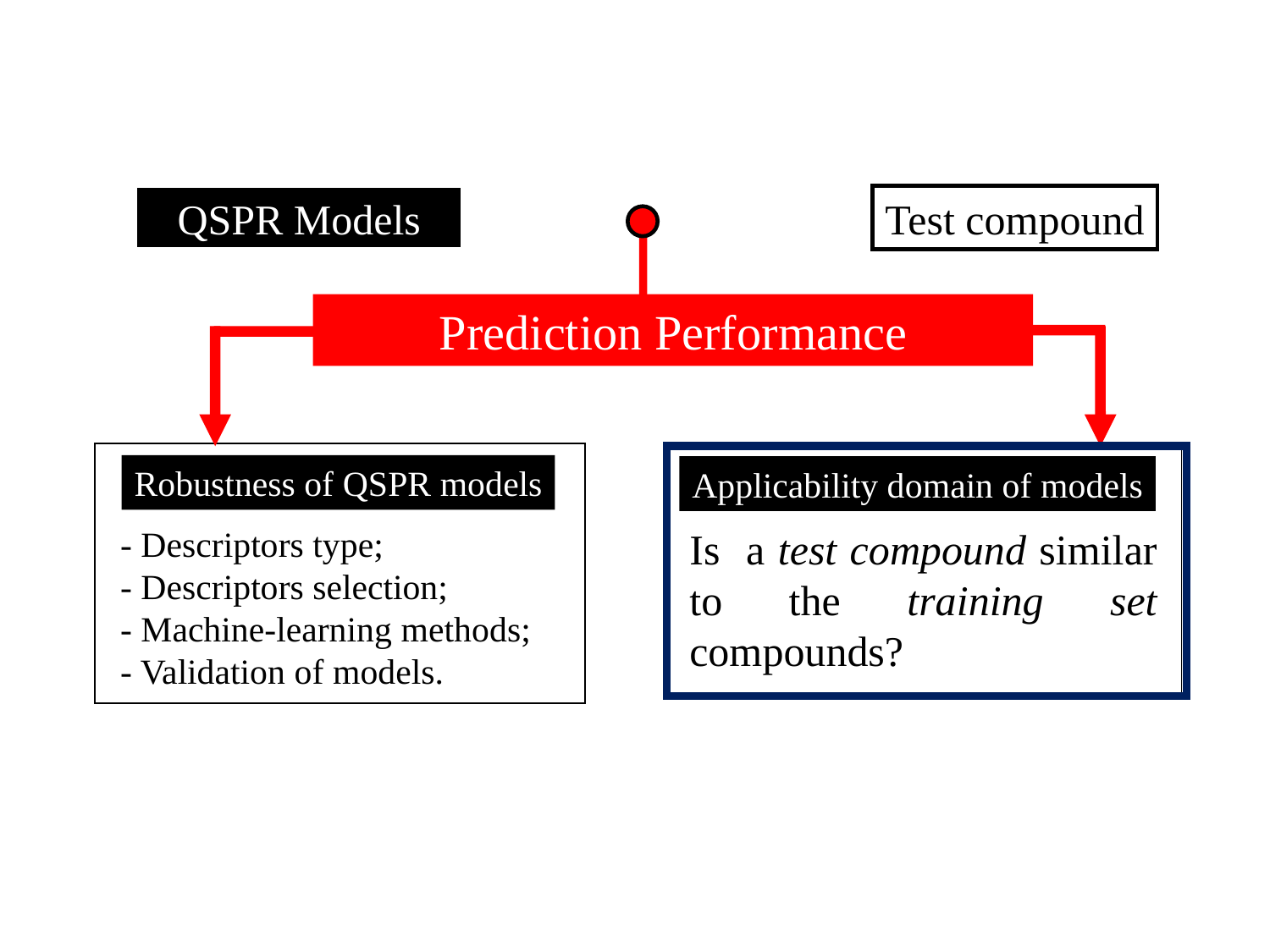

Test compound
QSPR Models

Prediction Performance

Robustness of QSPR models
Applicability domain of models

- Descriptors type;
- Descriptors selection;
- Machine-learning methods;
- Validation of models.

Is  a test compound similar to the training set compounds?